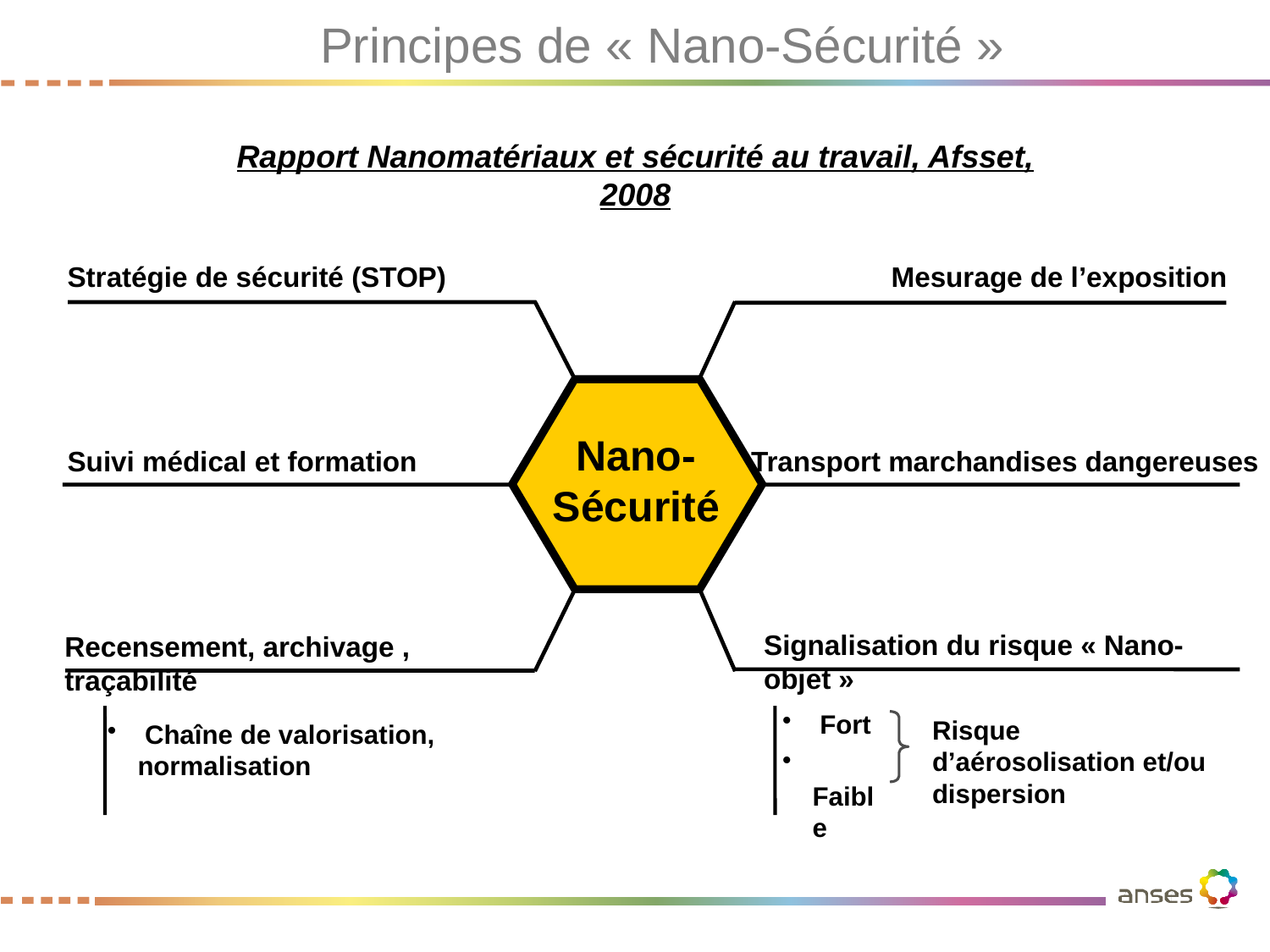

Principes de « Nano-Sécurité »
Rapport Nanomatériaux et sécurité au travail, Afsset, 2008
Stratégie de sécurité (STOP)
Mesurage de l’exposition

Nano-Sécurité
Suivi médical et formation
Transport marchandises dangereuses

Signalisation du risque « Nano-objet »
Recensement, archivage , traçabilité

 Fort

Risque d’aérosolisation et/ou dispersion
 Chaîne de valorisation, normalisation

 Faible